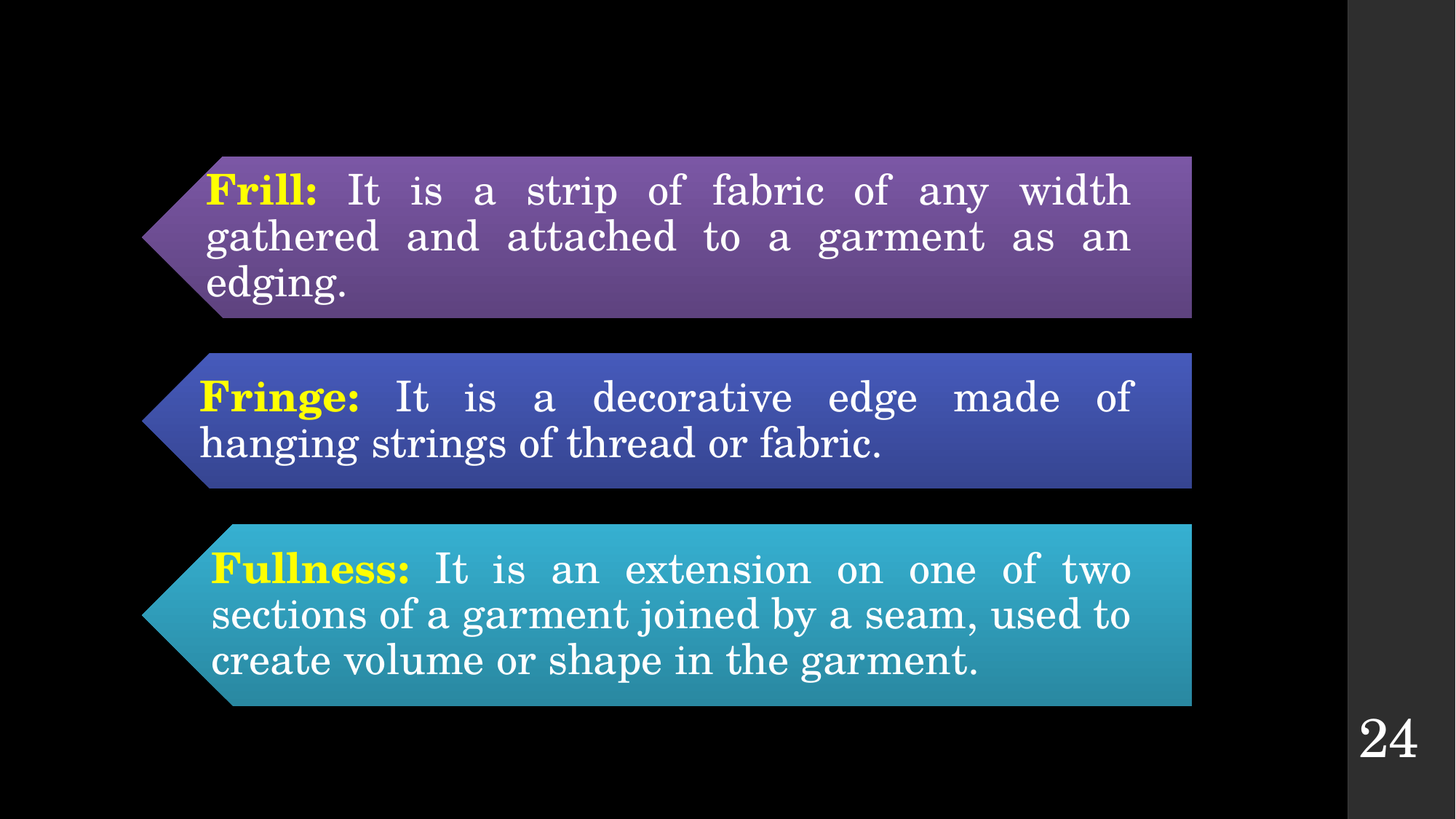

Frill: It is a strip of fabric of any width gathered and attached to a garment as an edging.
Fringe: It is a decorative edge made of hanging strings of thread or fabric.
Fullness: It is an extension on one of two sections of a garment joined by a seam, used to create volume or shape in the garment.
24